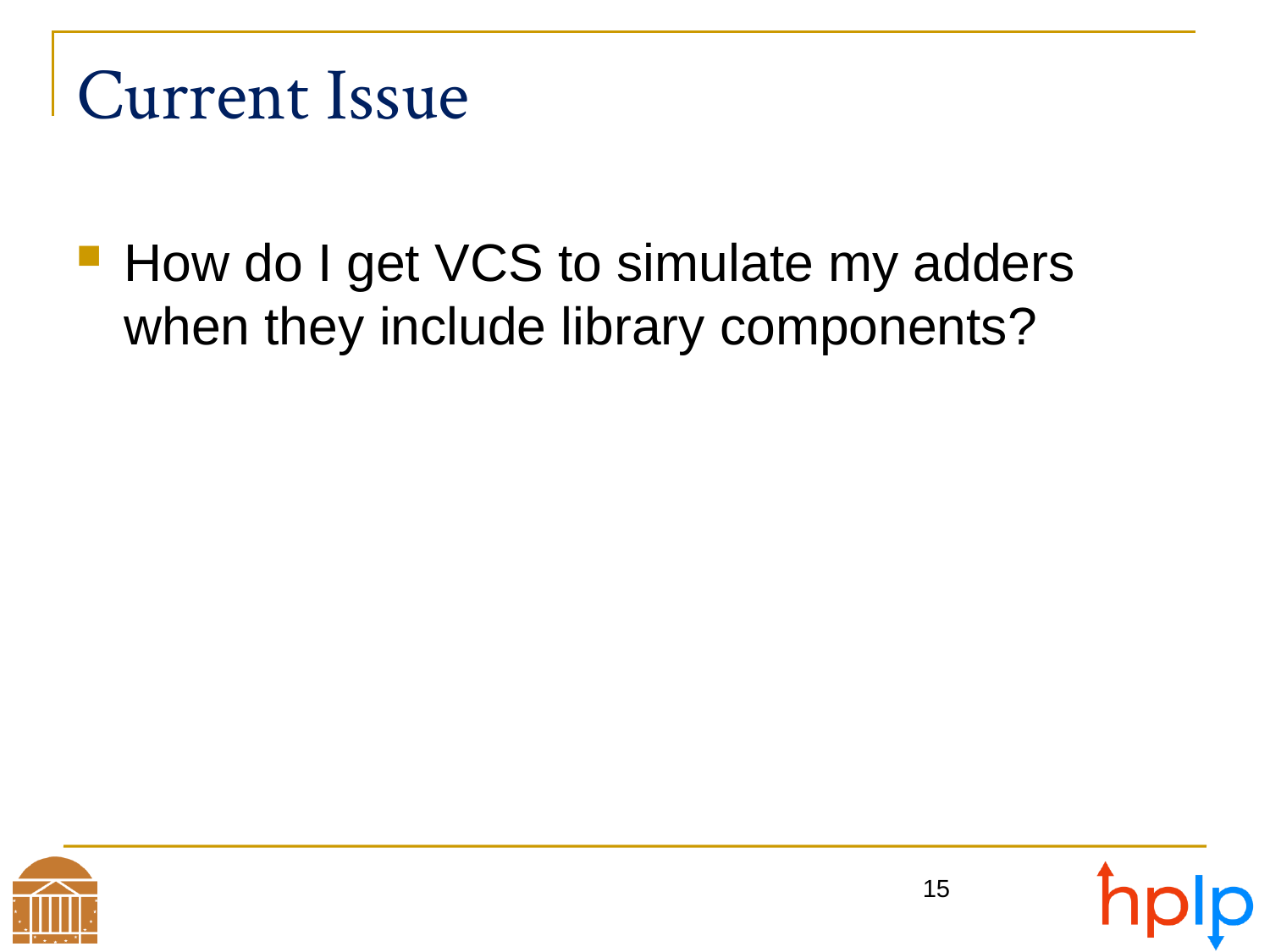

# Current Issue
How do I get VCS to simulate my adders when they include library components?
15